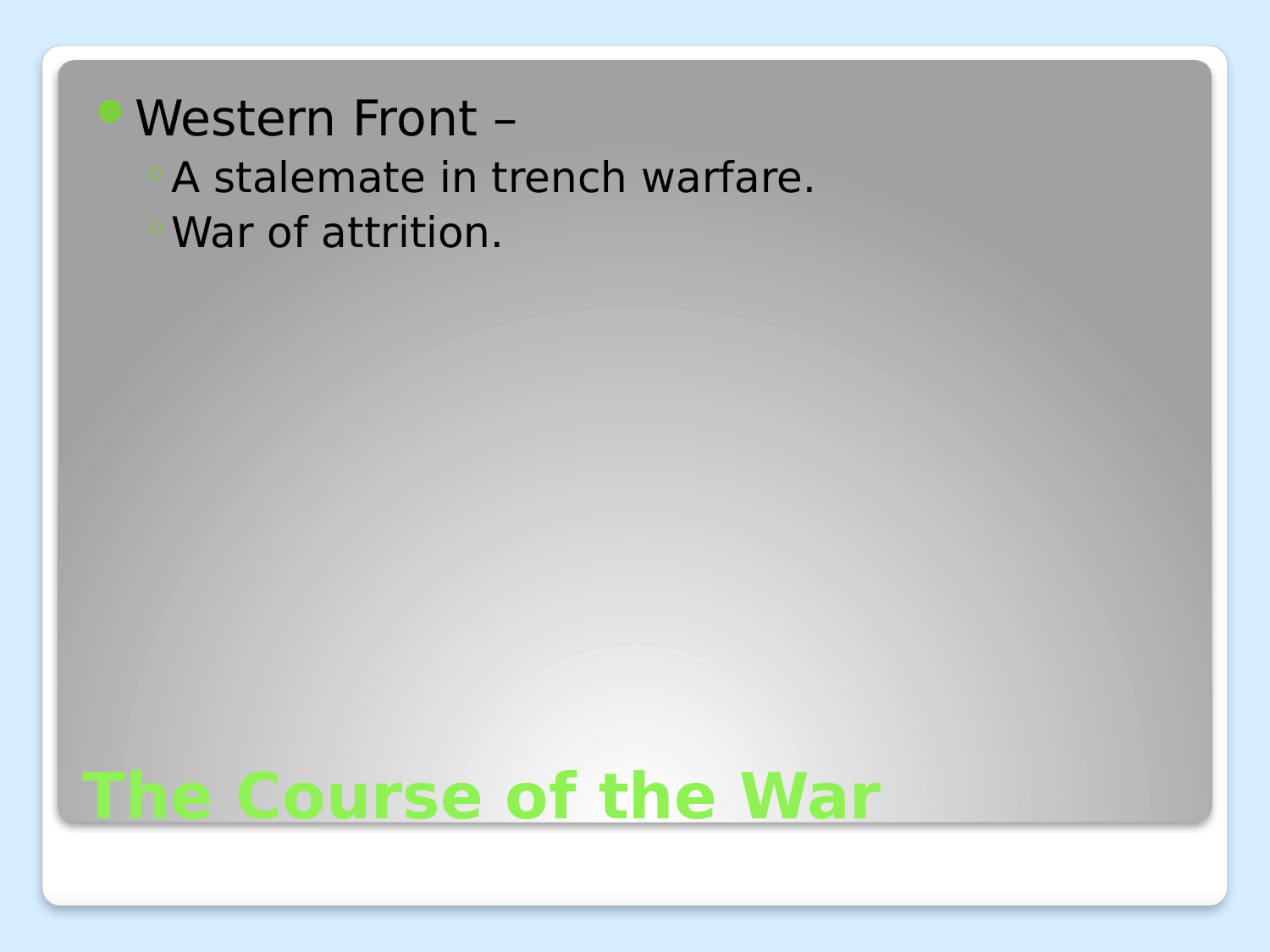

Western Front –
A stalemate in trench warfare.
War of attrition.

# The Course of the War